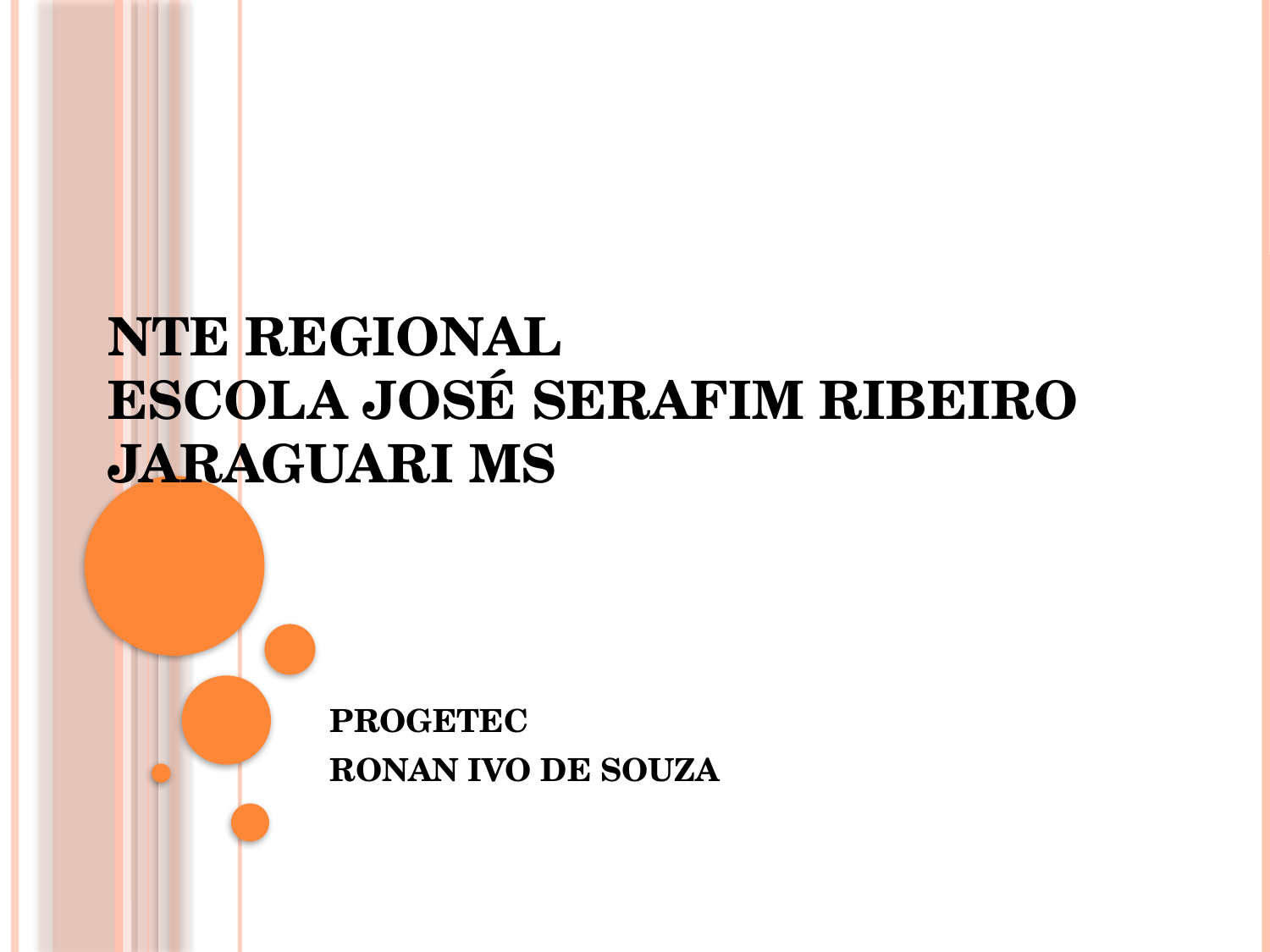

# NTE REGIONAL Escola José Serafim Ribeiro JARAGUARI MS
PROGETEC
RONAN IVO DE SOUZA